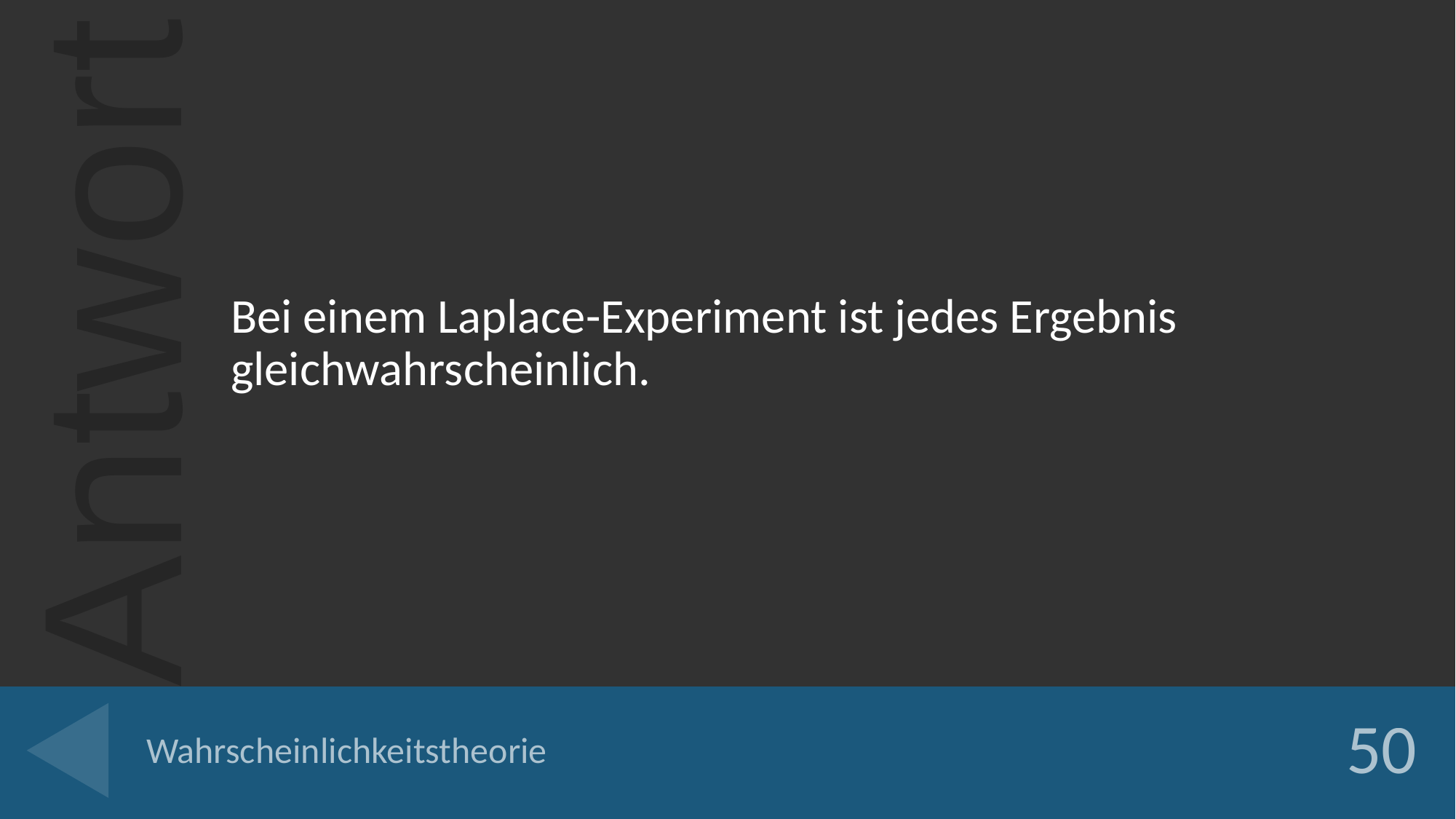

Bei einem Laplace-Experiment ist jedes Ergebnis gleichwahrscheinlich.
# Wahrscheinlichkeitstheorie
50